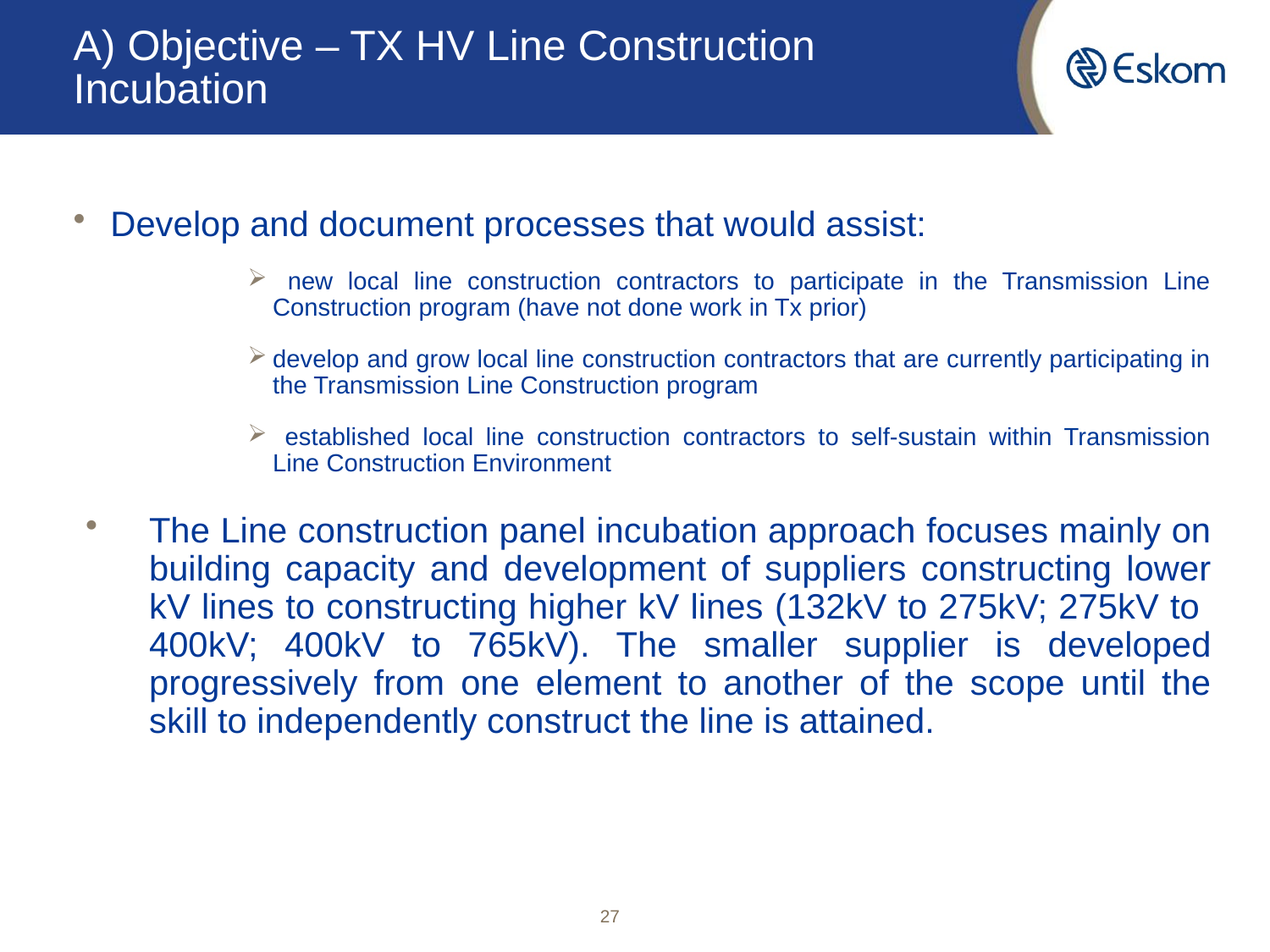

# A) Objective – TX HV Line Construction Incubation
Develop and document processes that would assist:
 new local line construction contractors to participate in the Transmission Line Construction program (have not done work in Tx prior)
develop and grow local line construction contractors that are currently participating in the Transmission Line Construction program
 established local line construction contractors to self-sustain within Transmission Line Construction Environment
The Line construction panel incubation approach focuses mainly on building capacity and development of suppliers constructing lower kV lines to constructing higher kV lines (132kV to 275kV; 275kV to  400kV; 400kV to 765kV). The smaller supplier is developed progressively from one element to another of the scope until the skill to independently construct the line is attained.

27